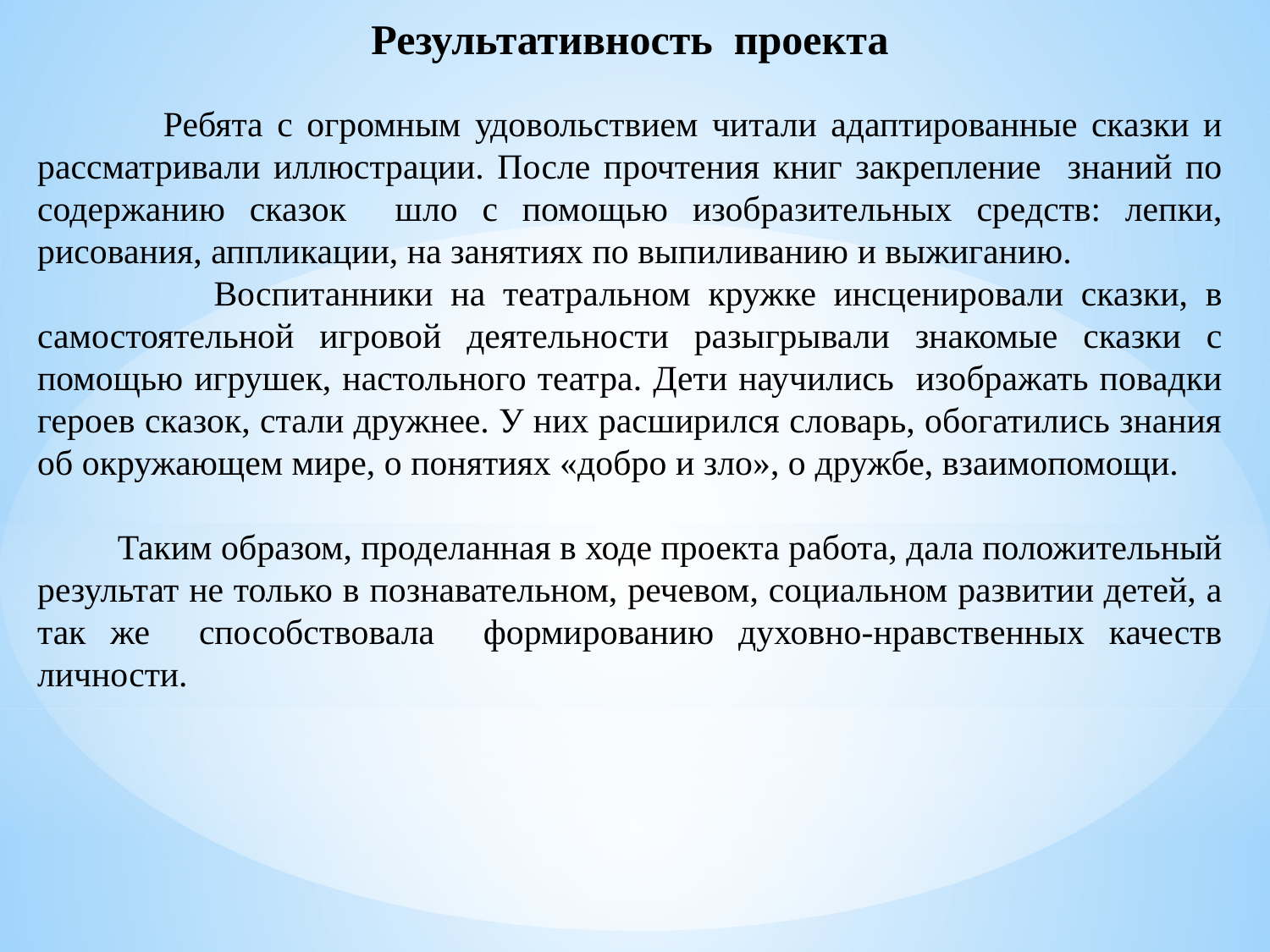

Результативность  проекта

         Ребята с огромным удовольствием читали адаптированные сказки и рассматривали иллюстрации. После прочтения книг закрепление  знаний по содержанию сказок  шло с помощью изобразительных средств: лепки, рисования, аппликации, на занятиях по выпиливанию и выжиганию.
          Воспитанники на театральном кружке инсценировали сказки, в самостоятельной игровой деятельности разыгрывали знакомые сказки с помощью игрушек, настольного театра. Дети научились  изображать повадки героев сказок, стали дружнее. У них расширился словарь, обогатились знания об окружающем мире, о понятиях «добро и зло», о дружбе, взаимопомощи.

         Таким образом, проделанная в ходе проекта работа, дала положительный результат не только в познавательном, речевом, социальном развитии детей, а так же  способствовала  формированию духовно-нравственных качеств личности.